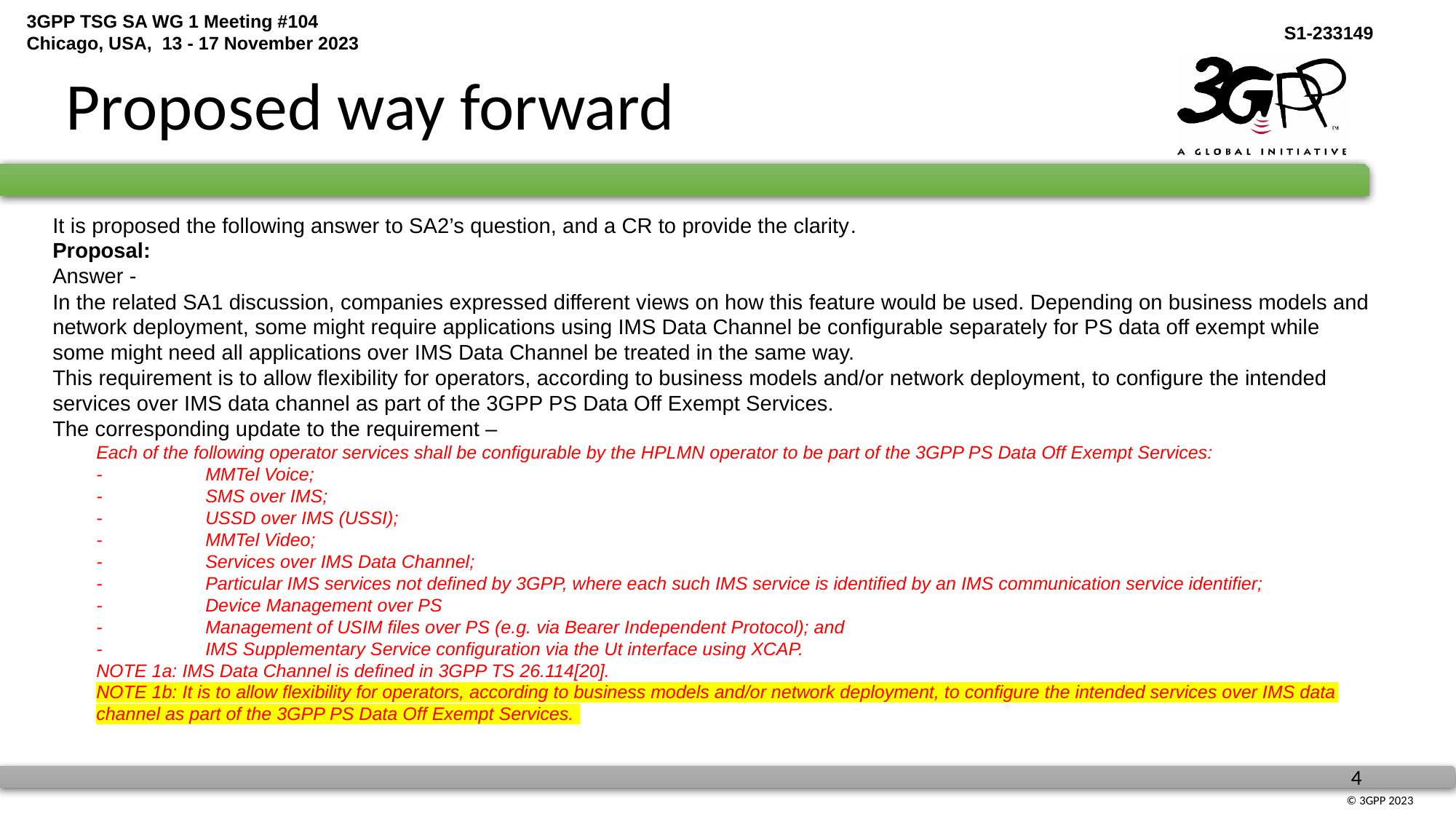

# Proposed way forward
It is proposed the following answer to SA2’s question, and a CR to provide the clarity.
Proposal:
Answer -
In the related SA1 discussion, companies expressed different views on how this feature would be used. Depending on business models and network deployment, some might require applications using IMS Data Channel be configurable separately for PS data off exempt while some might need all applications over IMS Data Channel be treated in the same way.
This requirement is to allow flexibility for operators, according to business models and/or network deployment, to configure the intended services over IMS data channel as part of the 3GPP PS Data Off Exempt Services.
The corresponding update to the requirement –
Each of the following operator services shall be configurable by the HPLMN operator to be part of the 3GPP PS Data Off Exempt Services:
-	MMTel Voice;
-	SMS over IMS;
-	USSD over IMS (USSI);
-	MMTel Video;
-	Services over IMS Data Channel;
-	Particular IMS services not defined by 3GPP, where each such IMS service is identified by an IMS communication service identifier;
-	Device Management over PS
-	Management of USIM files over PS (e.g. via Bearer Independent Protocol); and
-	IMS Supplementary Service configuration via the Ut interface using XCAP.
NOTE 1a: IMS Data Channel is defined in 3GPP TS 26.114[20].
NOTE 1b: It is to allow flexibility for operators, according to business models and/or network deployment, to configure the intended services over IMS data channel as part of the 3GPP PS Data Off Exempt Services.